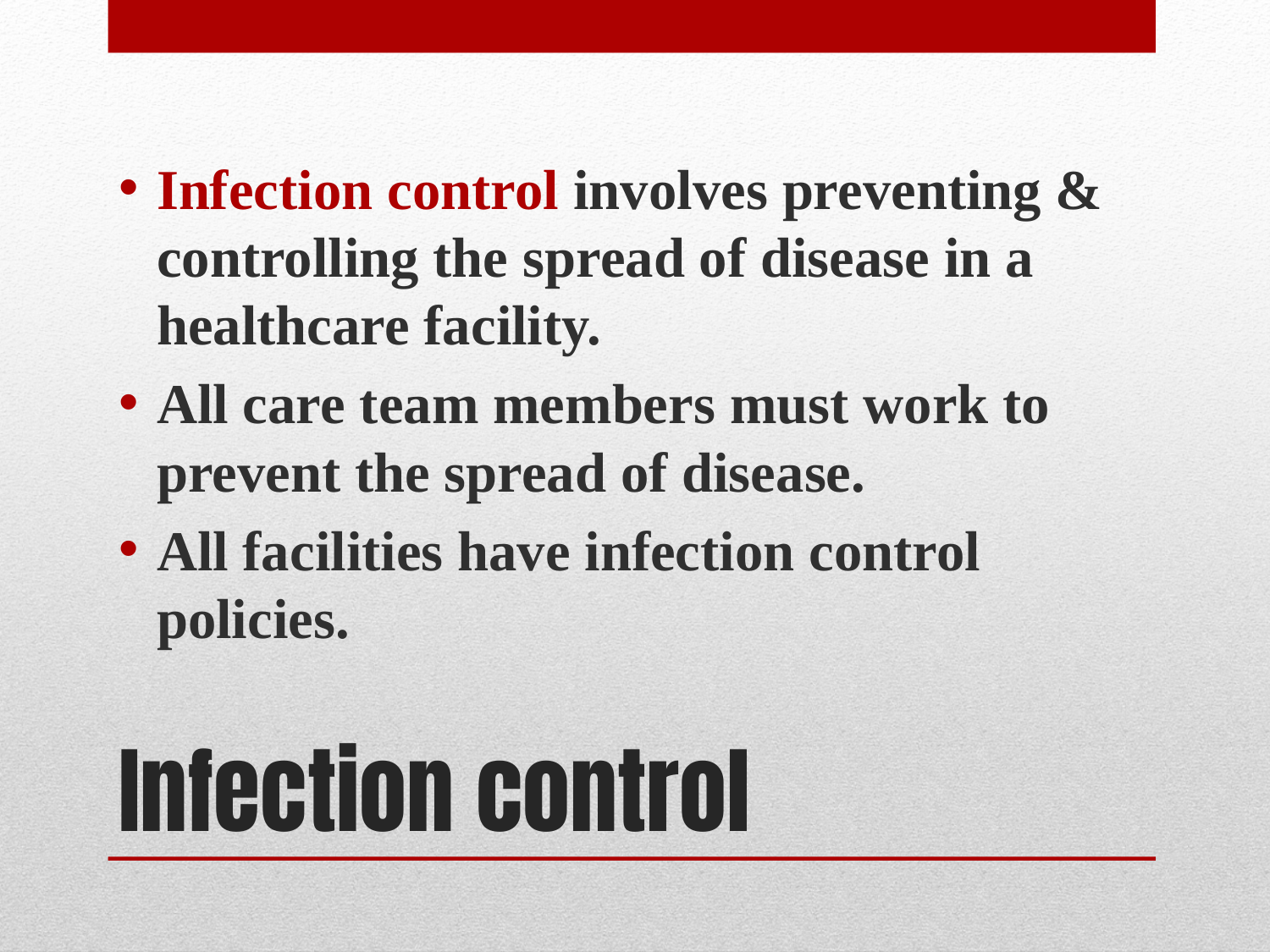

Infection control involves preventing & controlling the spread of disease in a healthcare facility.
All care team members must work to prevent the spread of disease.
All facilities have infection control policies.
# Infection control